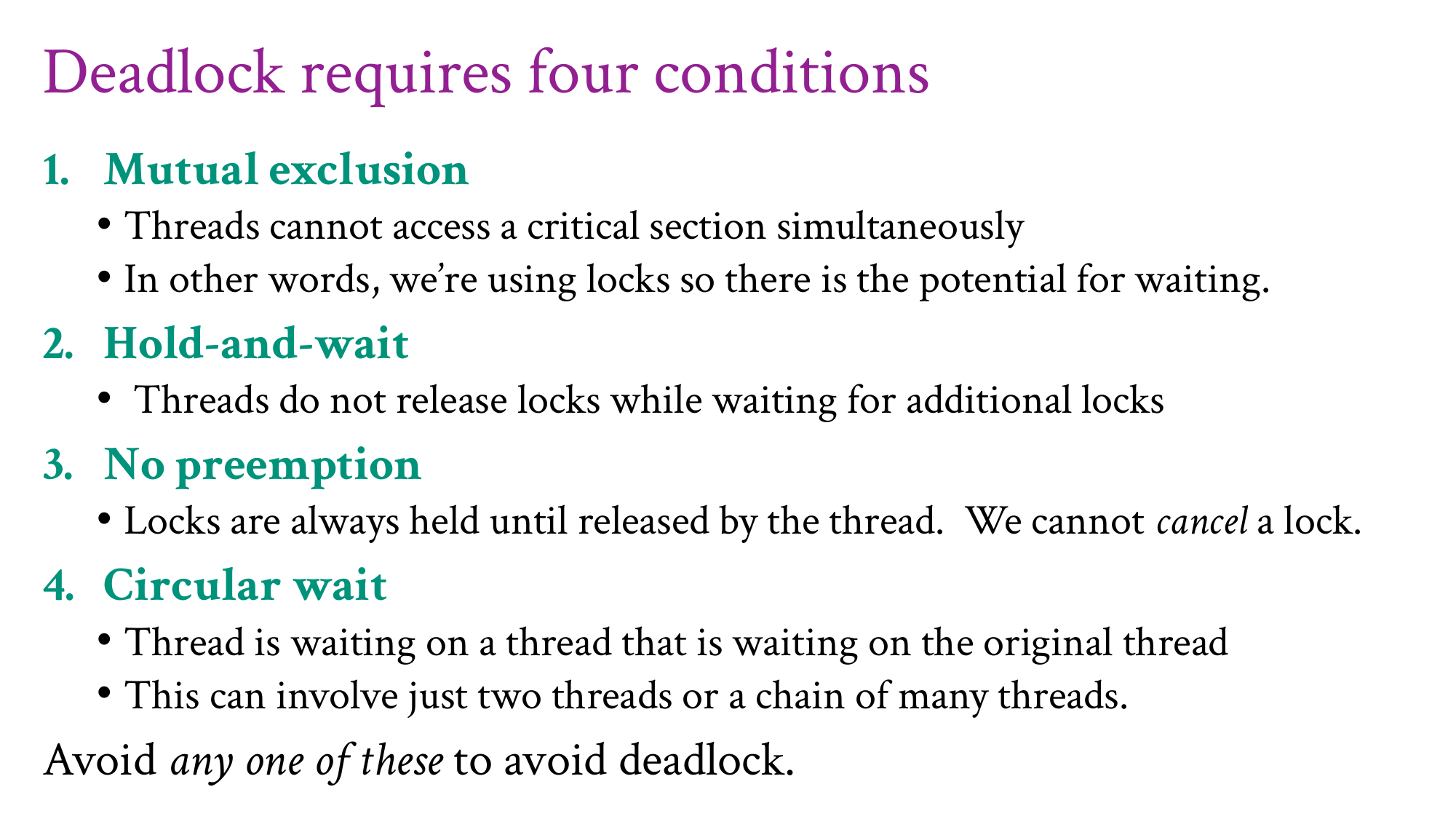

# Deadlock requires four conditions
Mutual exclusion
Threads cannot access a critical section simultaneously
In other words, we’re using locks so there is the potential for waiting.
Hold-and-wait
 Threads do not release locks while waiting for additional locks
No preemption
Locks are always held until released by the thread.  We cannot cancel a lock.
Circular wait
Thread is waiting on a thread that is waiting on the original thread
This can involve just two threads or a chain of many threads.
Avoid any one of these to avoid deadlock.